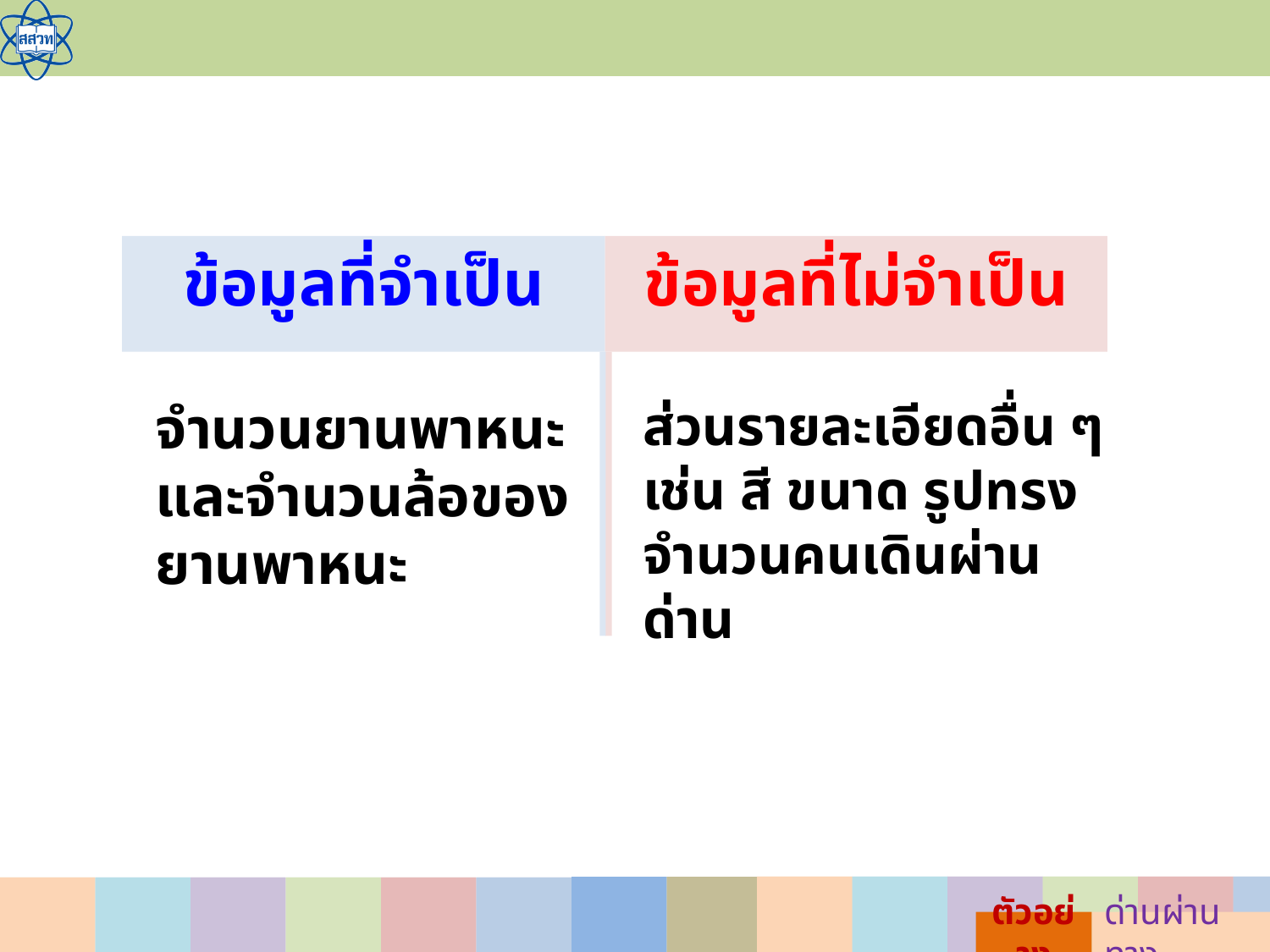

ข้อมูลที่จำเป็น
ข้อมูลที่ไม่จำเป็น

จำนวนยานพาหนะและจำนวนล้อของยานพาหนะ
ส่วนรายละเอียดอื่น ๆ เช่น สี ขนาด รูปทรง จำนวนคนเดินผ่านด่าน
ตัวอย่าง
ด่านผ่านทาง